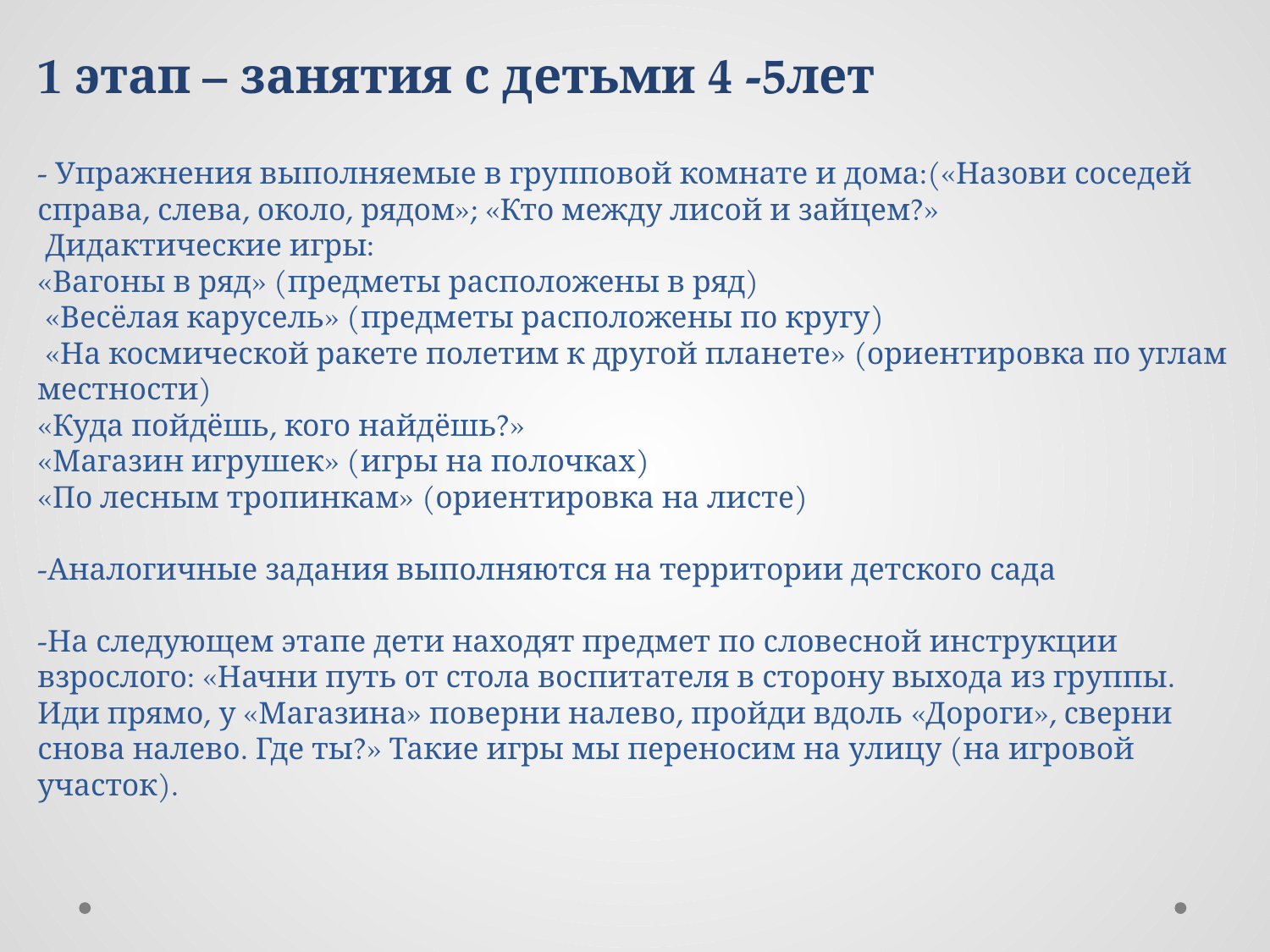

# 1 этап – занятия с детьми 4 -5лет - Упражнения выполняемые в групповой комнате и дома:(«Назови соседей справа, слева, около, рядом»; «Кто между лисой и зайцем?» Дидактические игры: «Вагоны в ряд» (предметы расположены в ряд) «Весёлая карусель» (предметы расположены по кругу) «На космической ракете полетим к другой планете» (ориентировка по углам местности) «Куда пойдёшь, кого найдёшь?» «Магазин игрушек» (игры на полочках) «По лесным тропинкам» (ориентировка на листе) -Аналогичные задания выполняются на территории детского сада -На следующем этапе дети находят предмет по словесной инструкции взрослого: «Начни путь от стола воспитателя в сторону выхода из группы. Иди прямо, у «Магазина» поверни налево, пройди вдоль «Дороги», сверни снова налево. Где ты?» Такие игры мы переносим на улицу (на игровой участок).